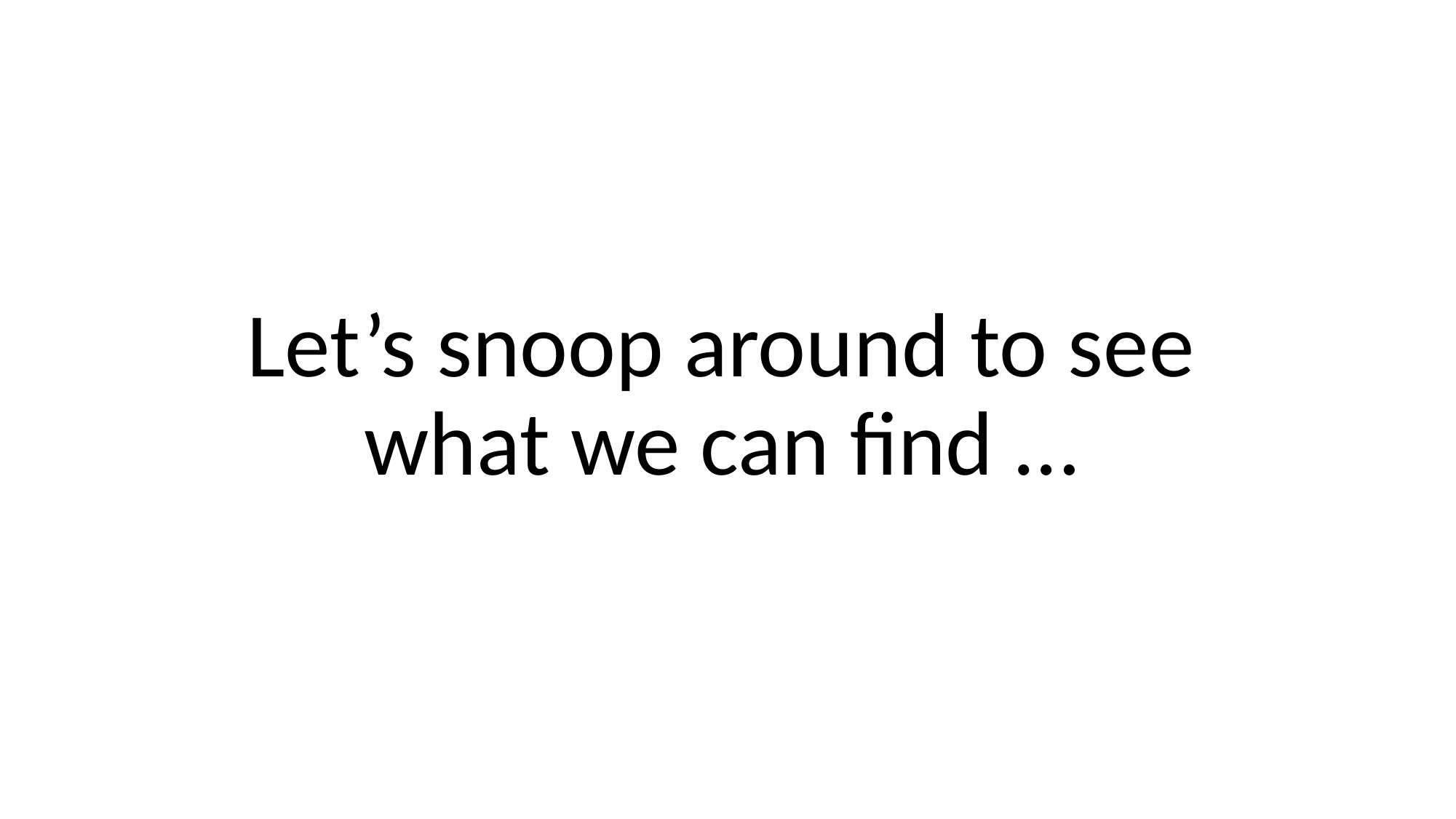

# Let’s snoop around to see what we can find …